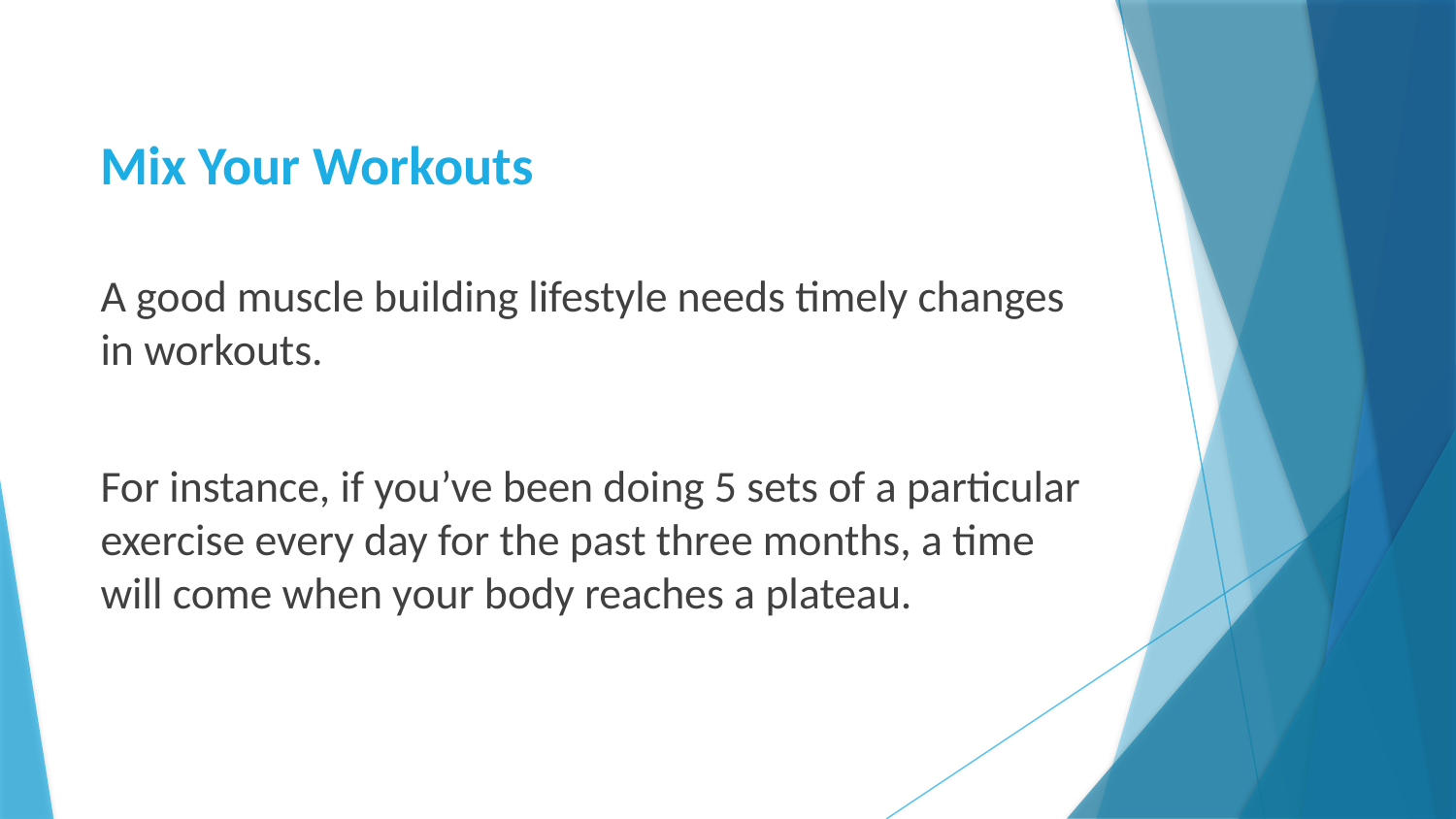

# Mix Your Workouts
A good muscle building lifestyle needs timely changes in workouts.

For instance, if you’ve been doing 5 sets of a particular exercise every day for the past three months, a time will come when your body reaches a plateau.